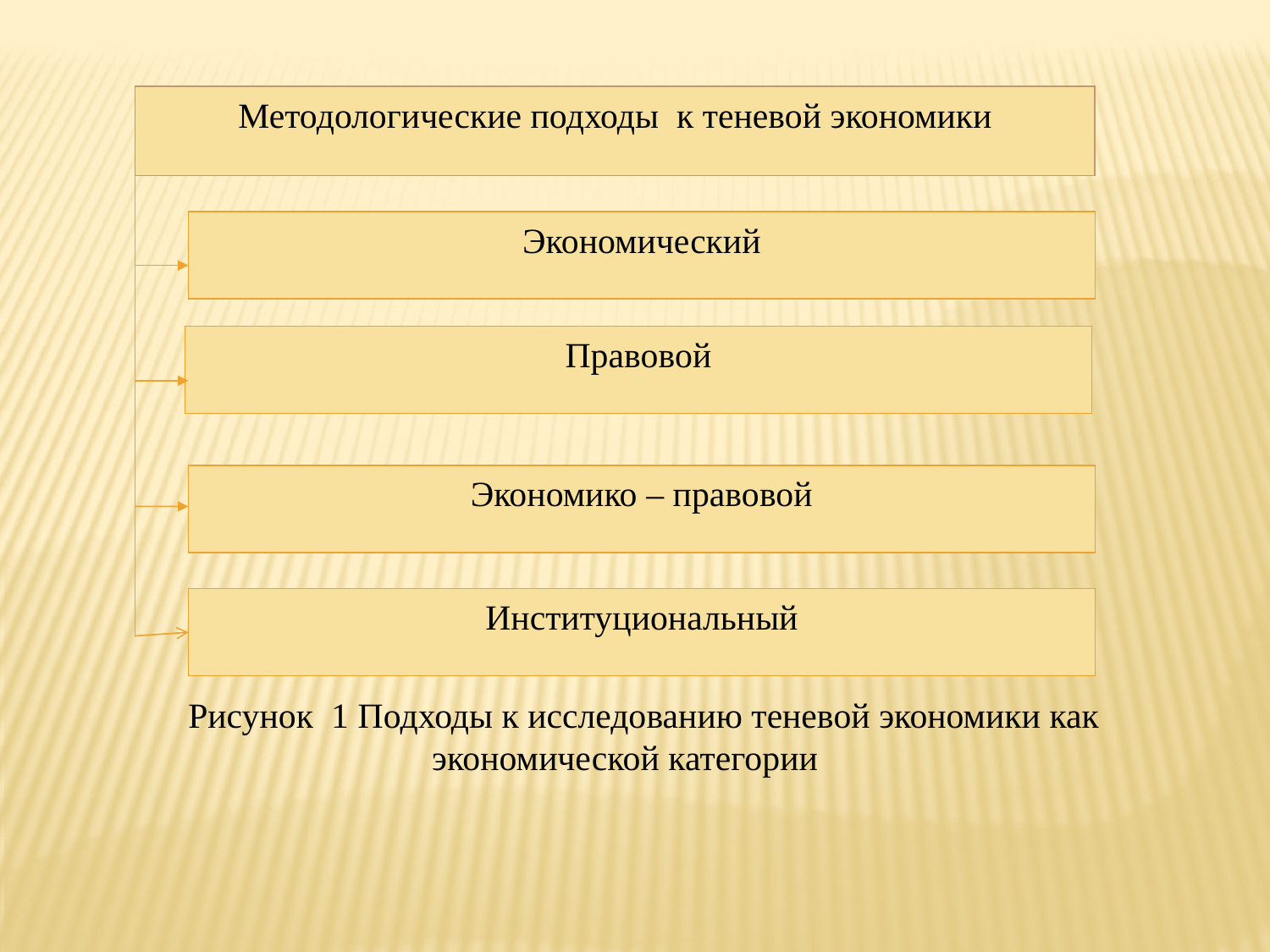

Методологические подходы  к теневой экономики
Экономический
Правовой
Экономико – правовой
Институциональный
Рисунок  1 Подходы к исследованию теневой экономики как экономической категории